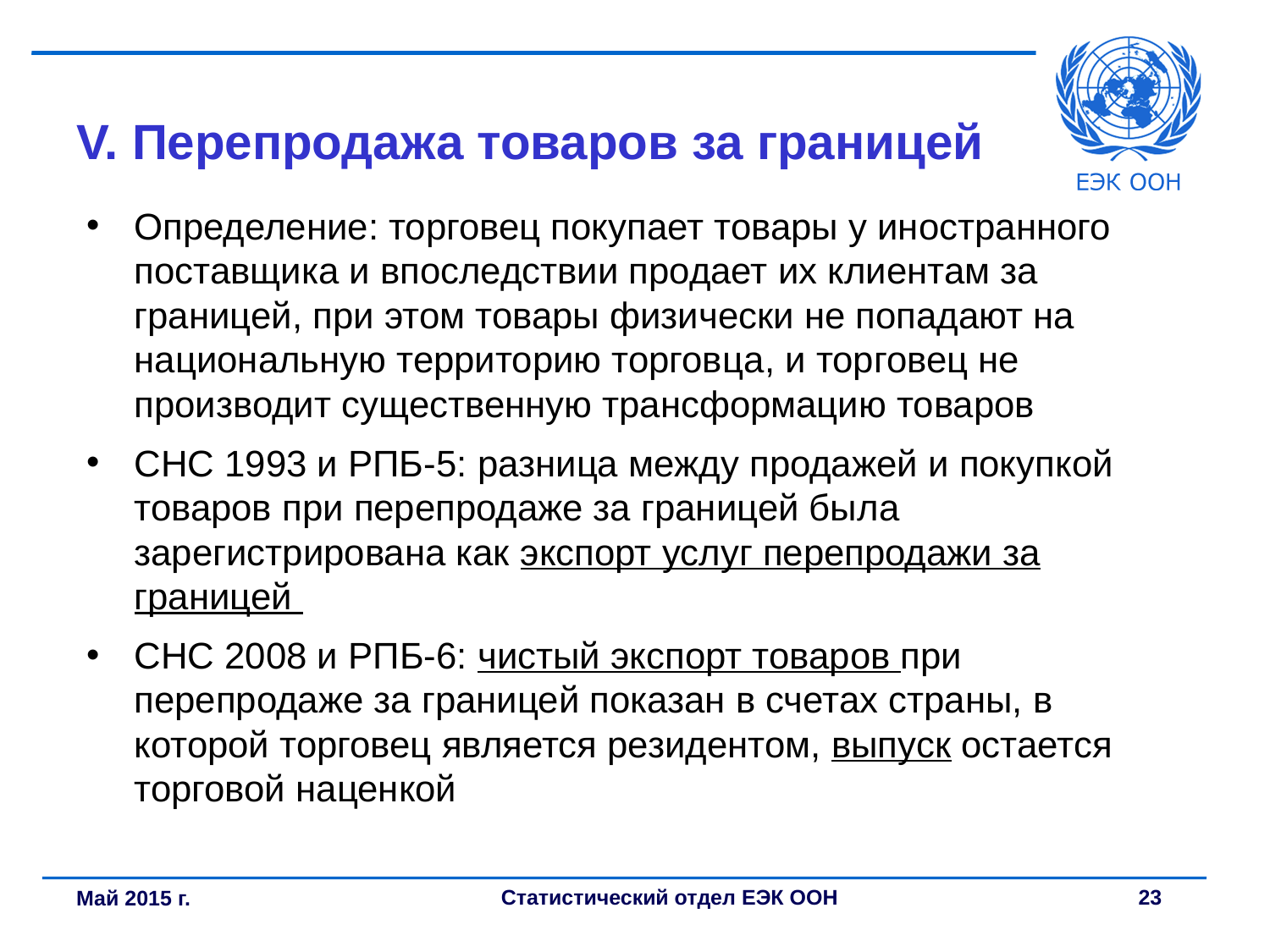

# V. Перепродажа товаров за границей
Определение: торговец покупает товары у иностранного поставщика и впоследствии продает их клиентам за границей, при этом товары физически не попадают на национальную территорию торговца, и торговец не производит существенную трансформацию товаров
СНС 1993 и РПБ-5: разница между продажей и покупкой товаров при перепродаже за границей была зарегистрирована как экспорт услуг перепродажи за границей
СНС 2008 и РПБ-6: чистый экспорт товаров при перепродаже за границей показан в счетах страны, в которой торговец является резидентом, выпуск остается торговой наценкой
Май 2015 г.